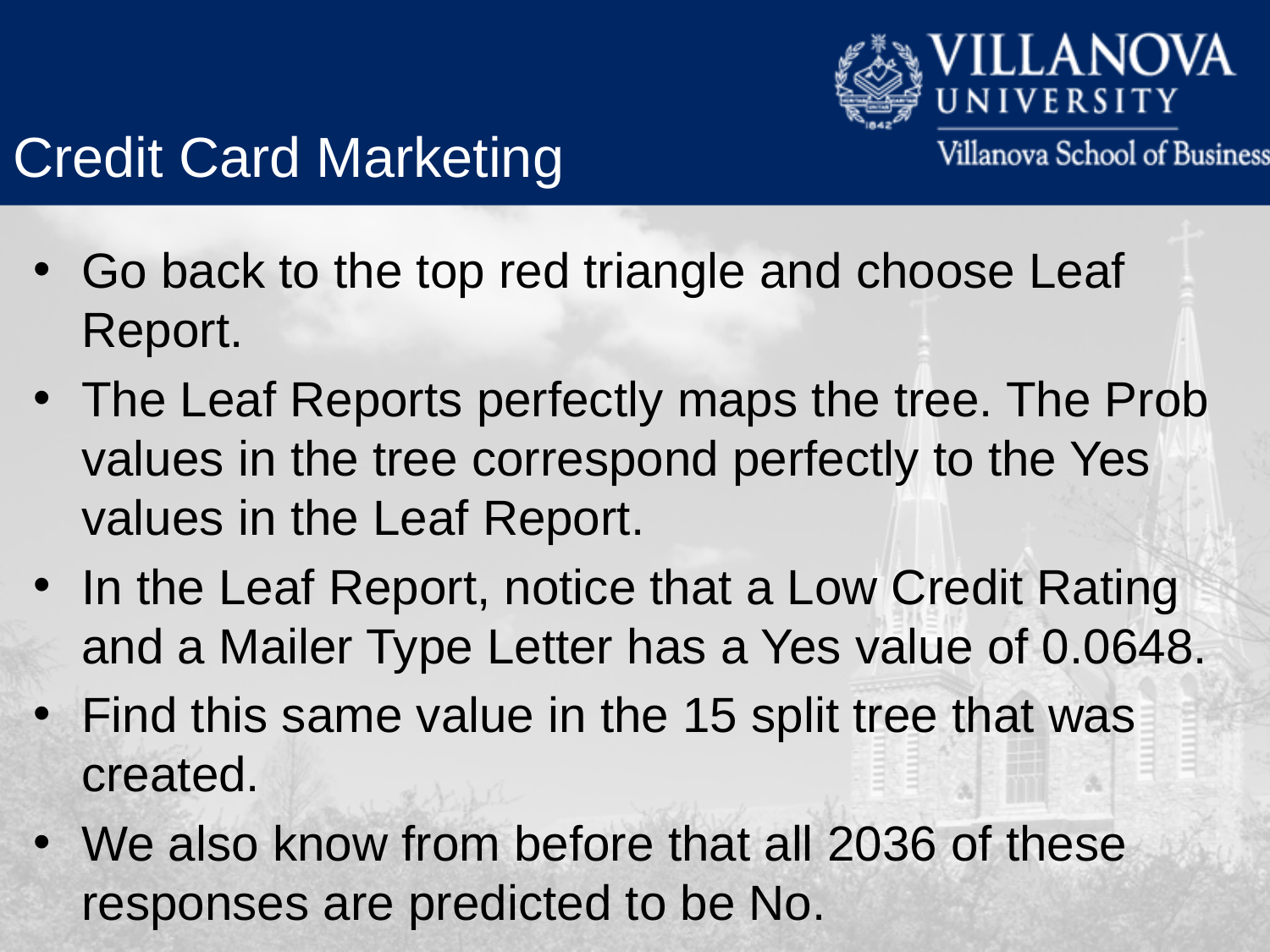

Credit Card Marketing
Go back to the top red triangle and choose Leaf Report.
The Leaf Reports perfectly maps the tree. The Prob values in the tree correspond perfectly to the Yes values in the Leaf Report.
In the Leaf Report, notice that a Low Credit Rating and a Mailer Type Letter has a Yes value of 0.0648.
Find this same value in the 15 split tree that was created.
We also know from before that all 2036 of these responses are predicted to be No.